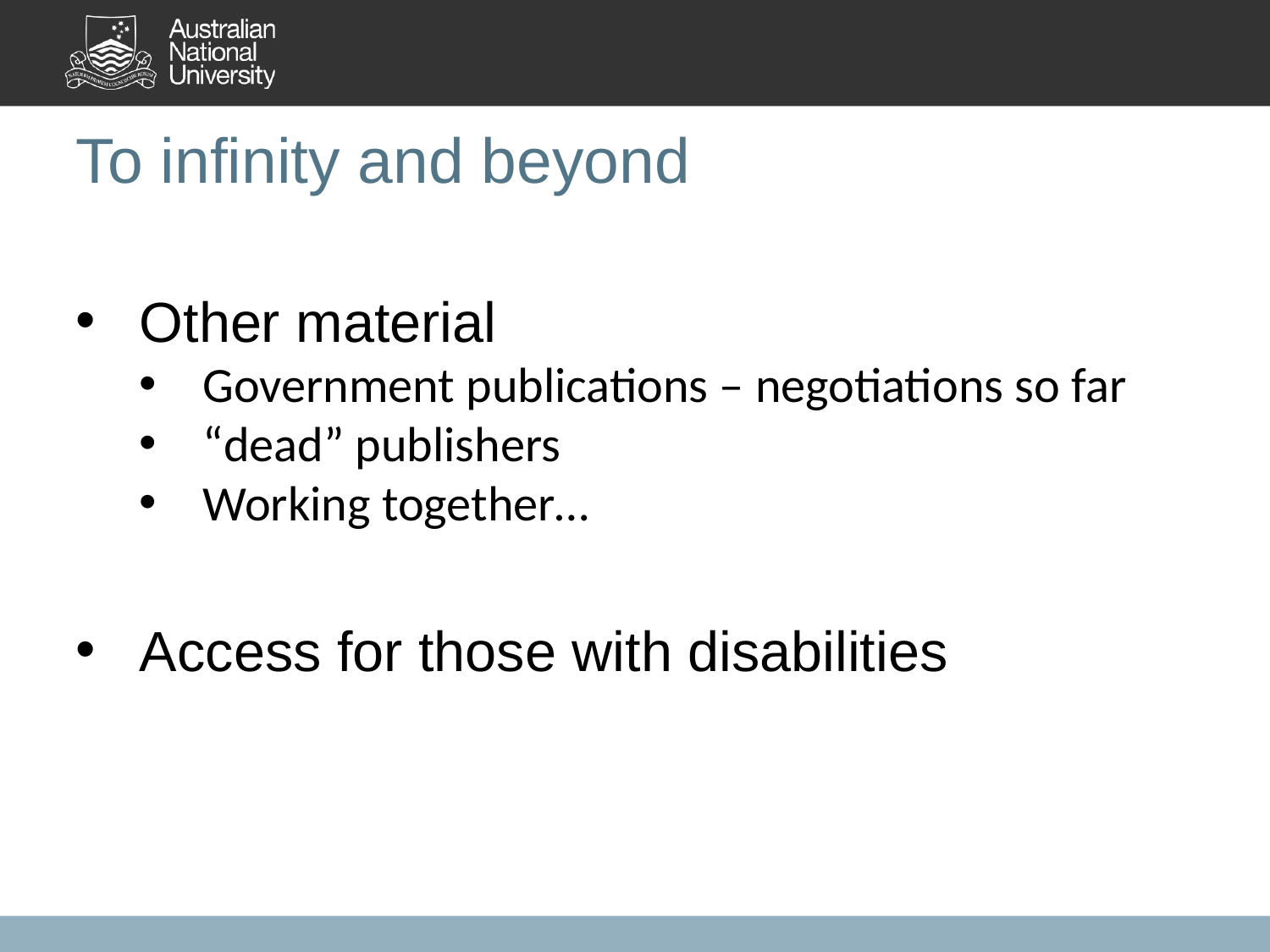

# To infinity and beyond
Other material
Government publications – negotiations so far
“dead” publishers
Working together…

Access for those with disabilities